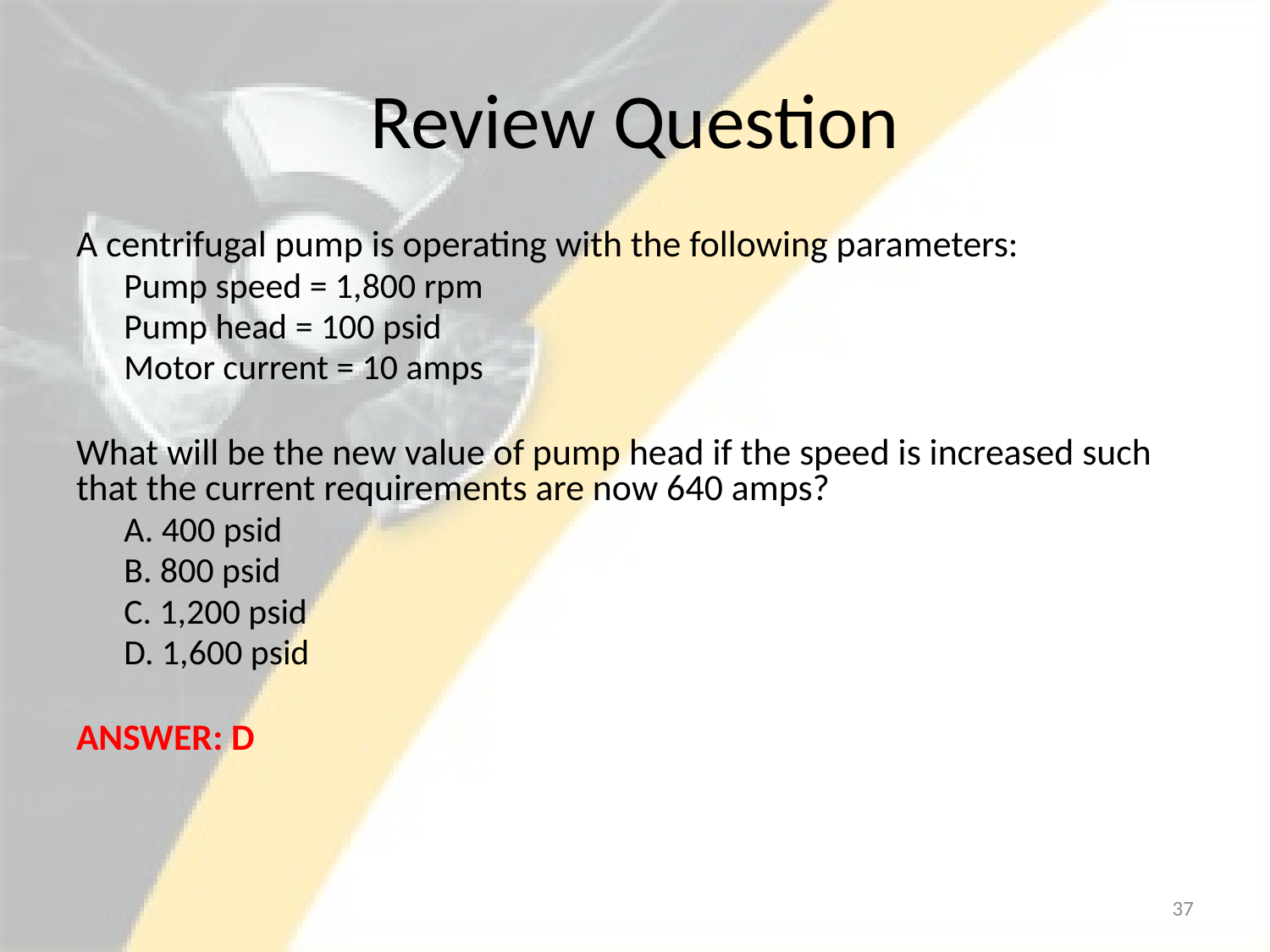

# Review Question
A centrifugal pump is operating with the following parameters:
Pump speed = 1,800 rpm
Pump head = 100 psid
Motor current = 10 amps

What will be the new value of pump head if the speed is increased such that the current requirements are now 640 amps?
A. 400 psid
B. 800 psid
C. 1,200 psid
D. 1,600 psid

ANSWER: D

37